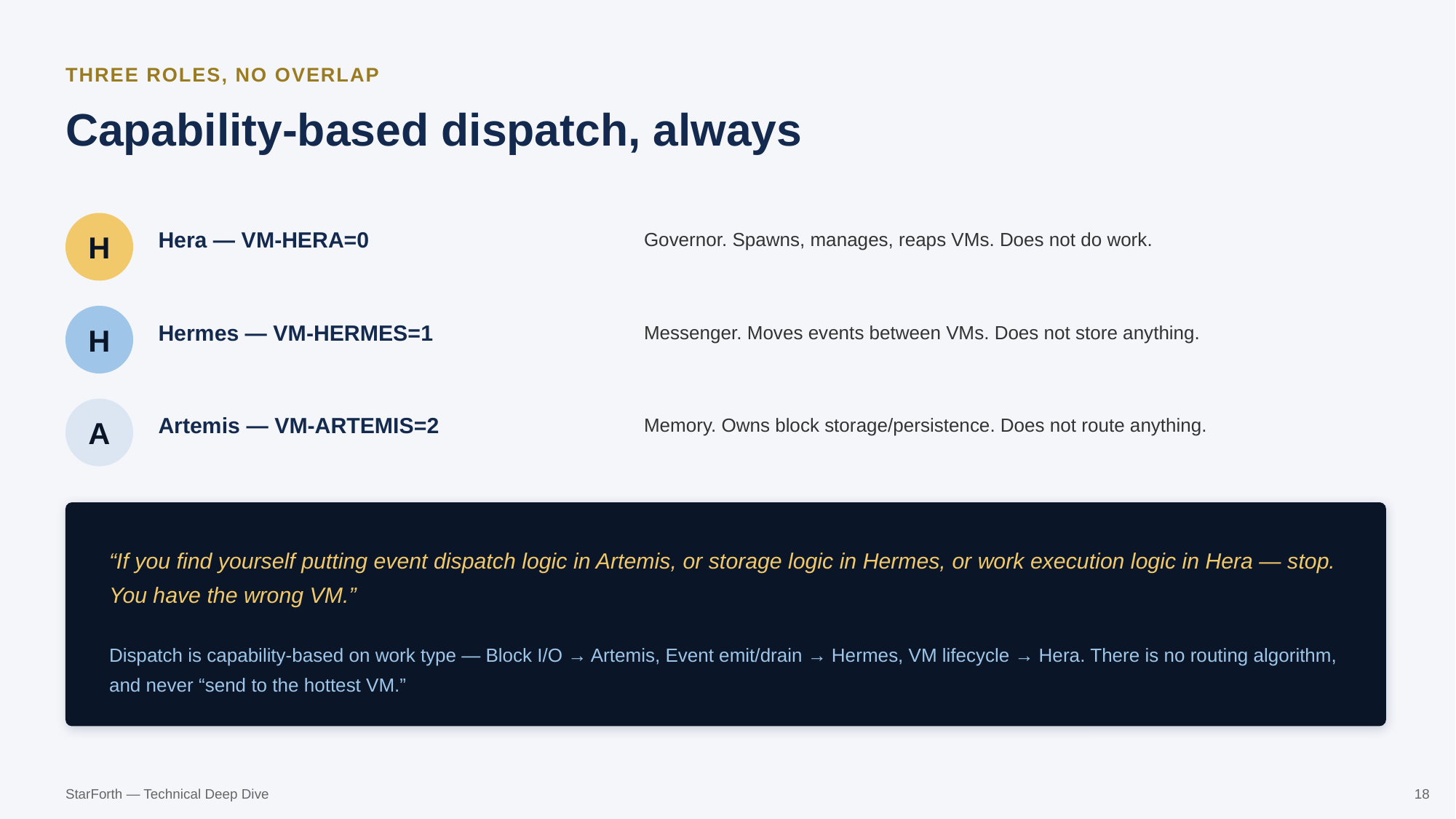

THREE ROLES, NO OVERLAP
Capability-based dispatch, always
Hera — VM-HERA=0
Governor. Spawns, manages, reaps VMs. Does not do work.

H
Hermes — VM-HERMES=1
Messenger. Moves events between VMs. Does not store anything.

H
Artemis — VM-ARTEMIS=2
Memory. Owns block storage/persistence. Does not route anything.

A

“If you find yourself putting event dispatch logic in Artemis, or storage logic in Hermes, or work execution logic in Hera — stop. You have the wrong VM.”
Dispatch is capability-based on work type — Block I/O → Artemis, Event emit/drain → Hermes, VM lifecycle → Hera. There is no routing algorithm, and never “send to the hottest VM.”
StarForth — Technical Deep Dive
18